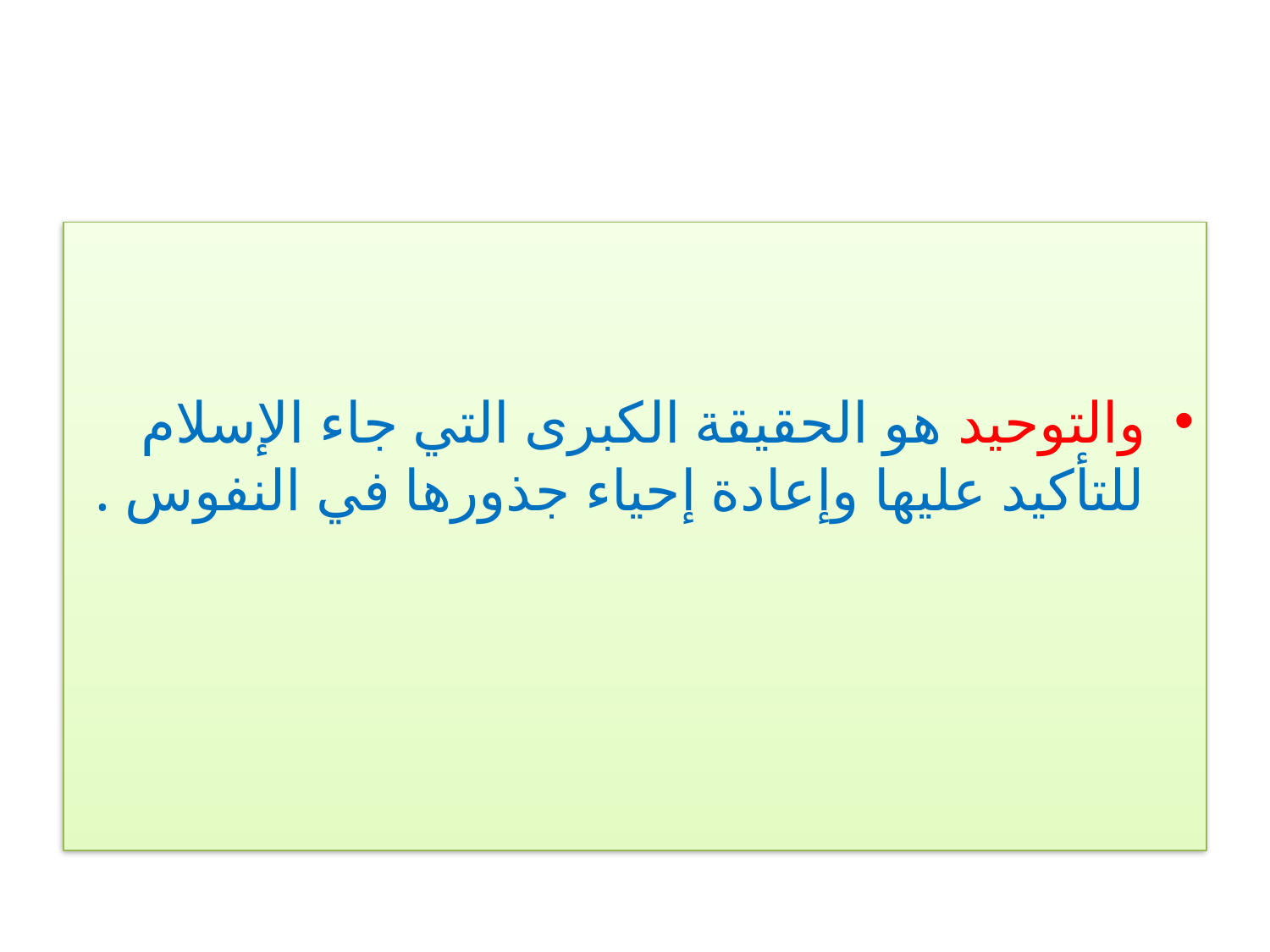

والتوحيد هو الحقيقة الكبرى التي جاء الإسلام للتأكيد عليها وإعادة إحياء جذورها في النفوس .